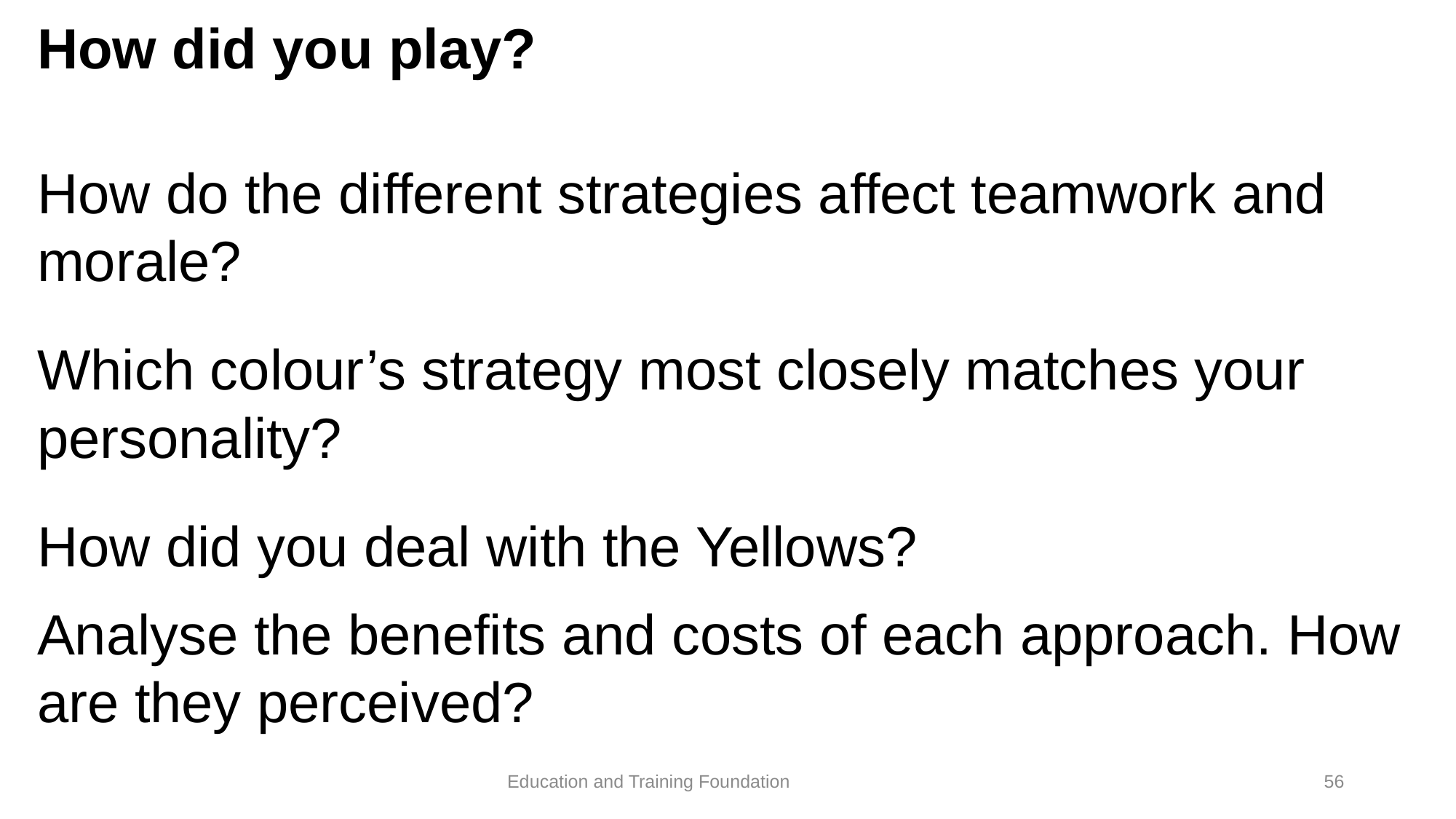

# How did you play?
How do the different strategies affect teamwork and morale?
Which colour’s strategy most closely matches your personality?
How did you deal with the Yellows?
Analyse the benefits and costs of each approach. How are they perceived?

56
Education and Training Foundation